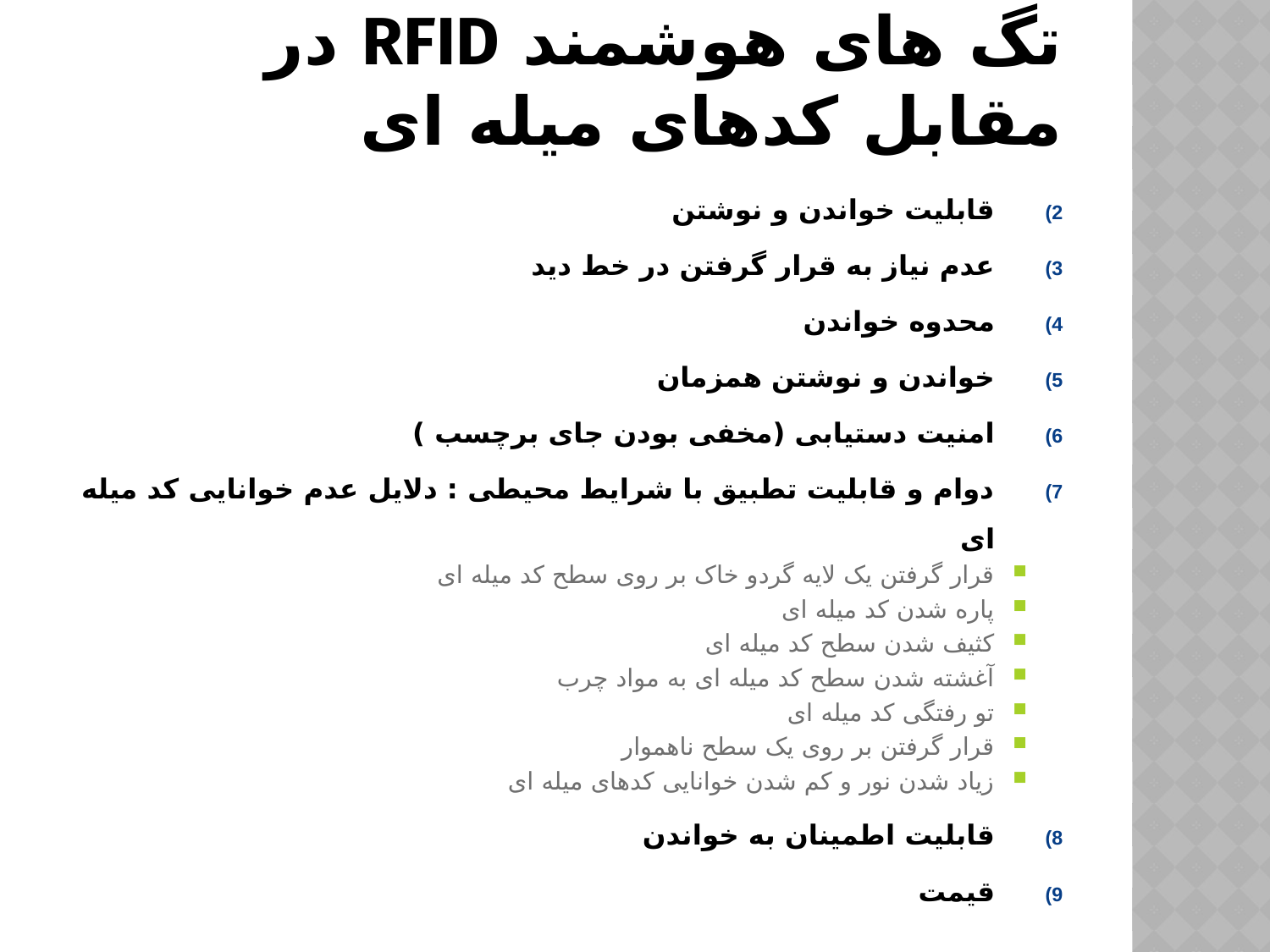

# تگ های هوشمند RFID در مقابل کدهای ميله ای
قابلیت خواندن و نوشتن
عدم نیاز به قرار گرفتن در خط دید
محدوه خواندن
خواندن و نوشتن همزمان
امنيت دستيابی (مخفی بودن جای برچسب )
دوام و قابليت تطبیق با شرایط محيطی : دلایل عدم خوانایی کد میله ای
قرار گرفتن يک لایه گردو خاک بر روی سطح کد میله ای
پاره شدن کد میله ای
کثيف شدن سطح کد میله ای
آغشته شدن سطح کد میله ای به مواد چرب
تو رفتگی کد میله ای
قرار گرفتن بر روی یک سطح ناهموار
زیاد شدن نور و کم شدن خوانایی کدهای میله ای
قابلیت اطمینان به خواندن
قیمت